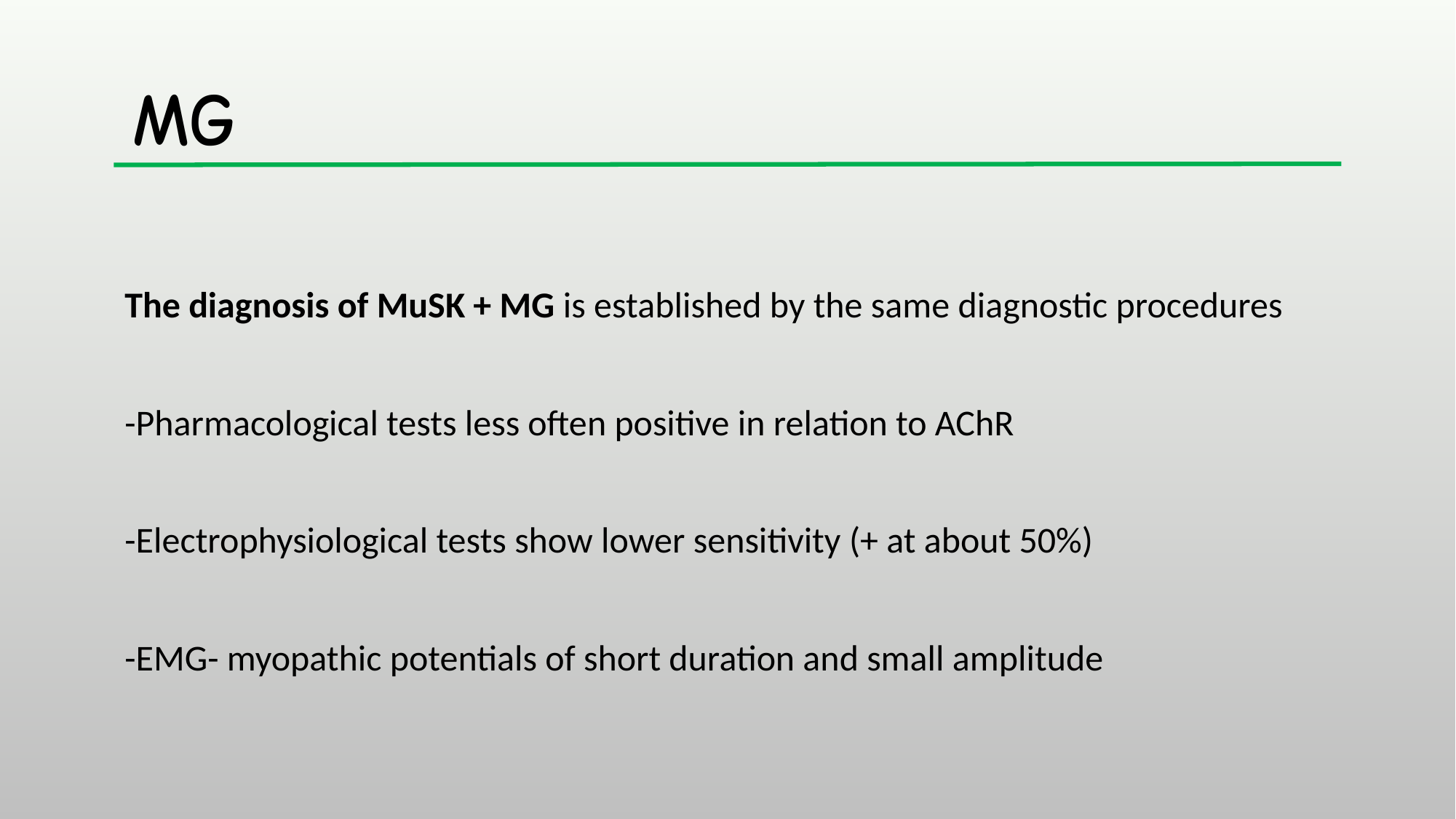

# MG
The diagnosis of MuSK + MG is established by the same diagnostic procedures

-Pharmacological tests less often positive in relation to AChR

-Electrophysiological tests show lower sensitivity (+ at about 50%)

-EMG- myopathic potentials of short duration and small amplitude